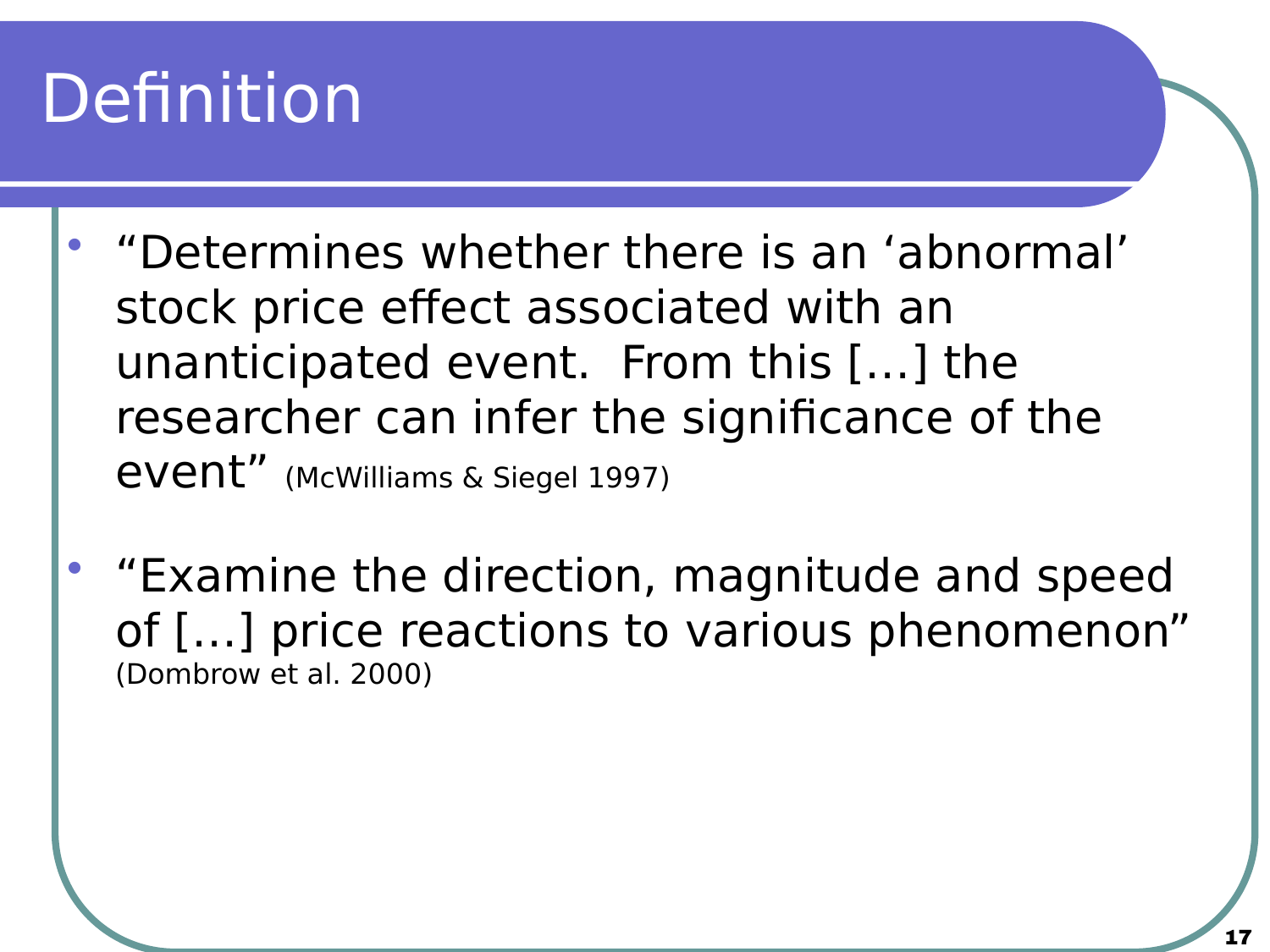

# Definition
“Determines whether there is an ‘abnormal’ stock price effect associated with an unanticipated event.  From this […] the researcher can infer the significance of the event” (McWilliams & Siegel 1997)

“Examine the direction, magnitude and speed of […] price reactions to various phenomenon” (Dombrow et al. 2000)
17